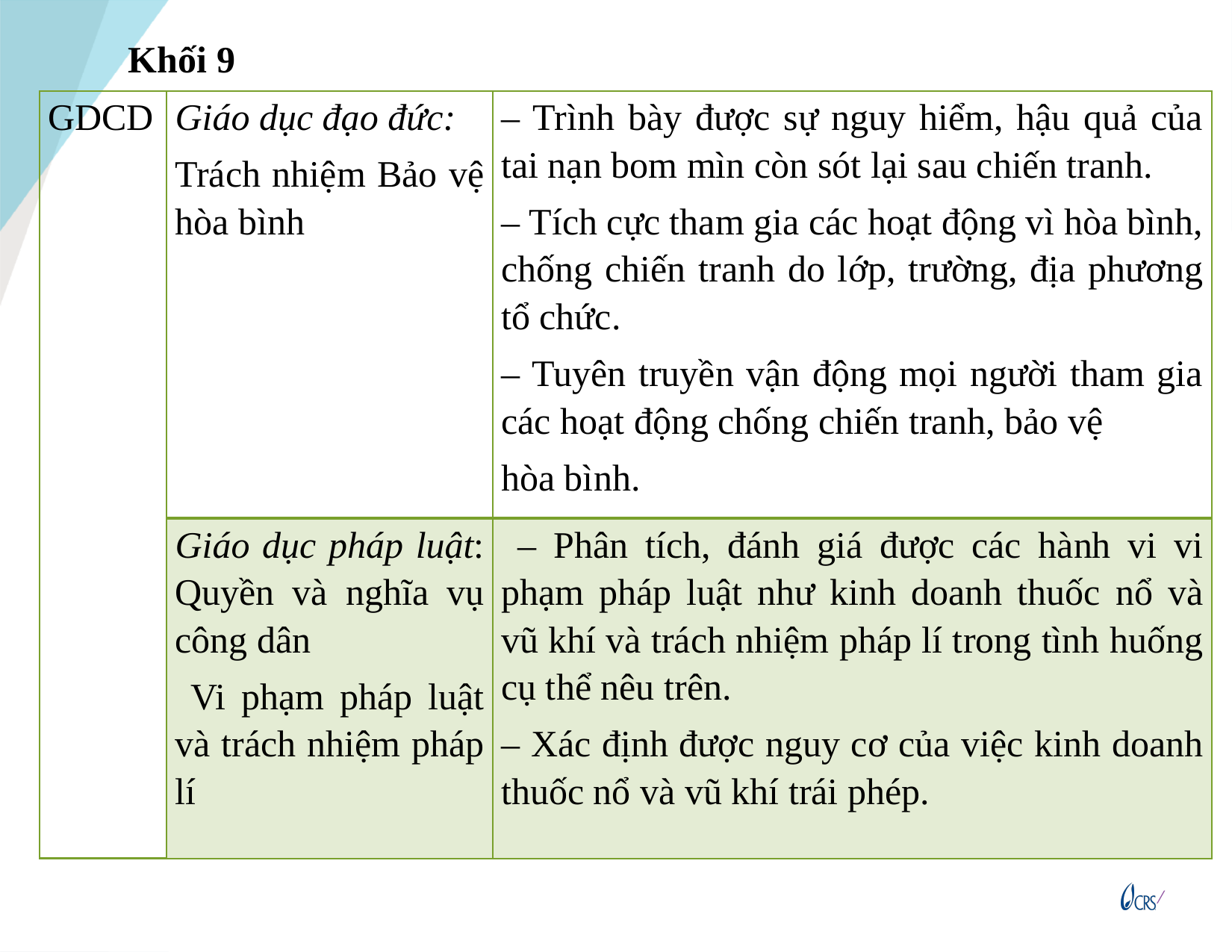

Khối 9
| GDCD | Giáo dục đạo đức: Trách nhiệm Bảo vệ hòa bình | – Trình bày được sự nguy hiểm, hậu quả của tai nạn bom mìn còn sót lại sau chiến tranh. – Tích cực tham gia các hoạt động vì hòa bình, chống chiến tranh do lớp, trường, địa phương tổ chức. – Tuyên truyền vận động mọi người tham gia các hoạt động chống chiến tranh, bảo vệ hòa bình. |
| --- | --- | --- |
|  | Giáo dục pháp luật: Quyền và nghĩa vụ công dân Vi phạm pháp luật và trách nhiệm pháp lí | – Phân tích, đánh giá được các hành vi vi phạm pháp luật như kinh doanh thuốc nổ và vũ khí và trách nhiệm pháp lí trong tình huống cụ thể nêu trên. – Xác định được nguy cơ của việc kinh doanh thuốc nổ và vũ khí trái phép. |
25